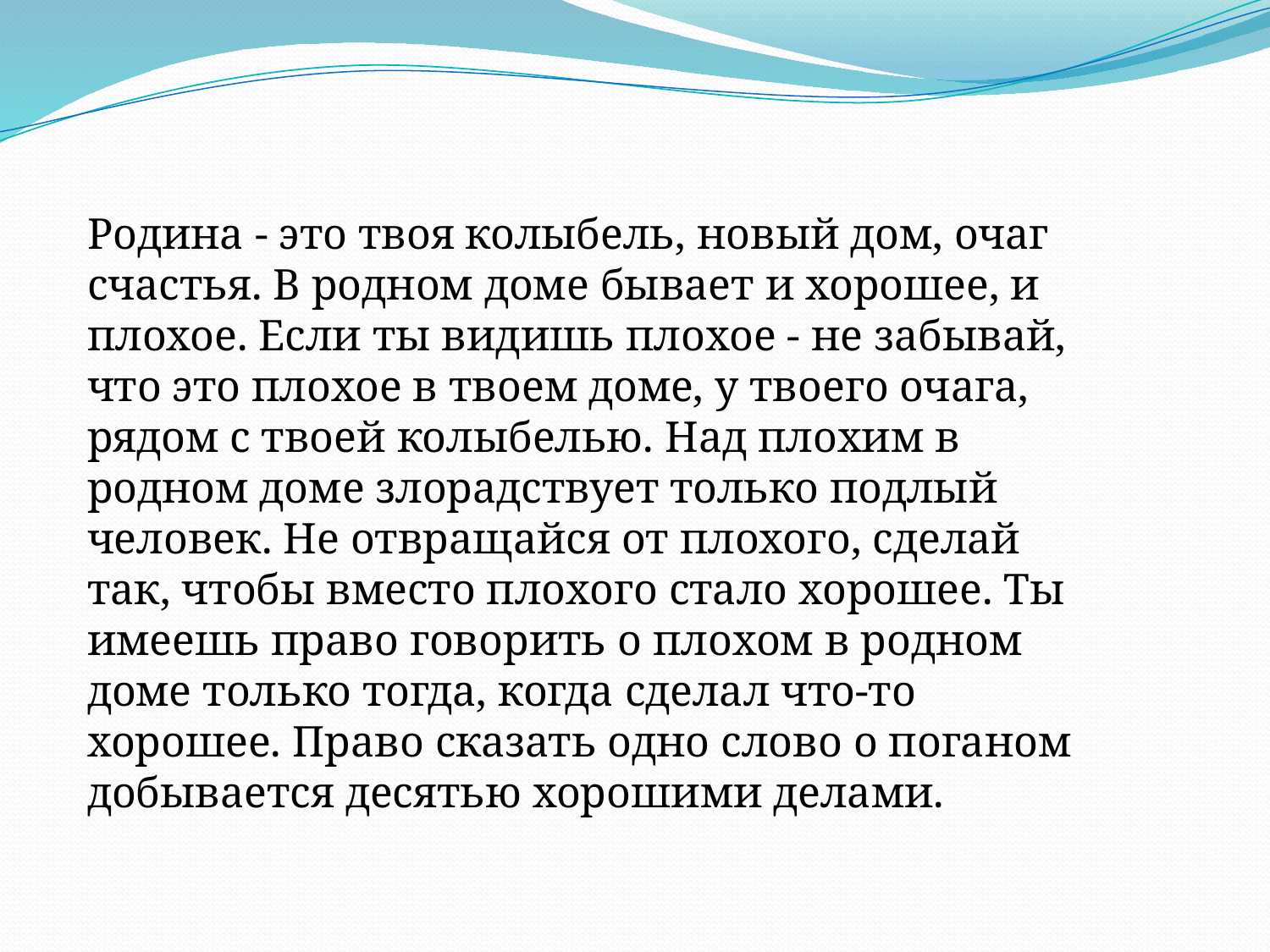

Родина - это твоя колыбель, новый дом, очаг счастья. В родном доме бывает и хорошее, и плохое. Если ты видишь плохое - не забывай, что это плохое в твоем доме, у твоего очага, рядом с твоей колыбелью. Над плохим в родном доме злорадствует только подлый человек. Не отвращайся от плохого, сделай так, чтобы вместо плохого стало хорошее. Ты имеешь право говорить о плохом в родном доме только тогда, когда сделал что-то хорошее. Право сказать одно слово о поганом добывается десятью хорошими делами.